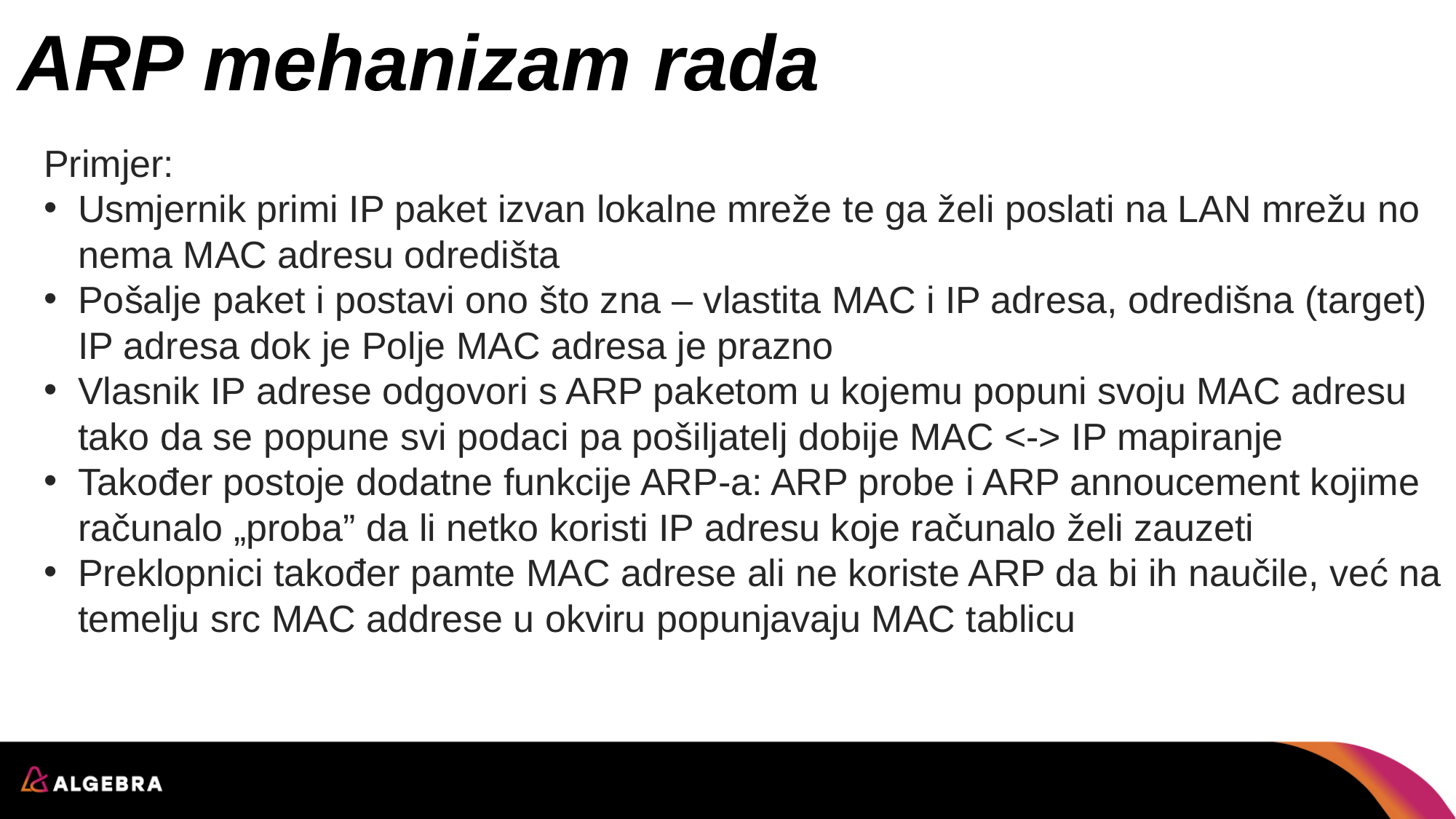

# ARP mehanizam rada
Primjer:
Usmjernik primi IP paket izvan lokalne mreže te ga želi poslati na LAN mrežu no nema MAC adresu odredišta
Pošalje paket i postavi ono što zna – vlastita MAC i IP adresa, odredišna (target) IP adresa dok je Polje MAC adresa je prazno
Vlasnik IP adrese odgovori s ARP paketom u kojemu popuni svoju MAC adresu tako da se popune svi podaci pa pošiljatelj dobije MAC <-> IP mapiranje
Također postoje dodatne funkcije ARP-a: ARP probe i ARP annoucement kojime računalo „proba” da li netko koristi IP adresu koje računalo želi zauzeti
Preklopnici također pamte MAC adrese ali ne koriste ARP da bi ih naučile, već na temelju src MAC addrese u okviru popunjavaju MAC tablicu